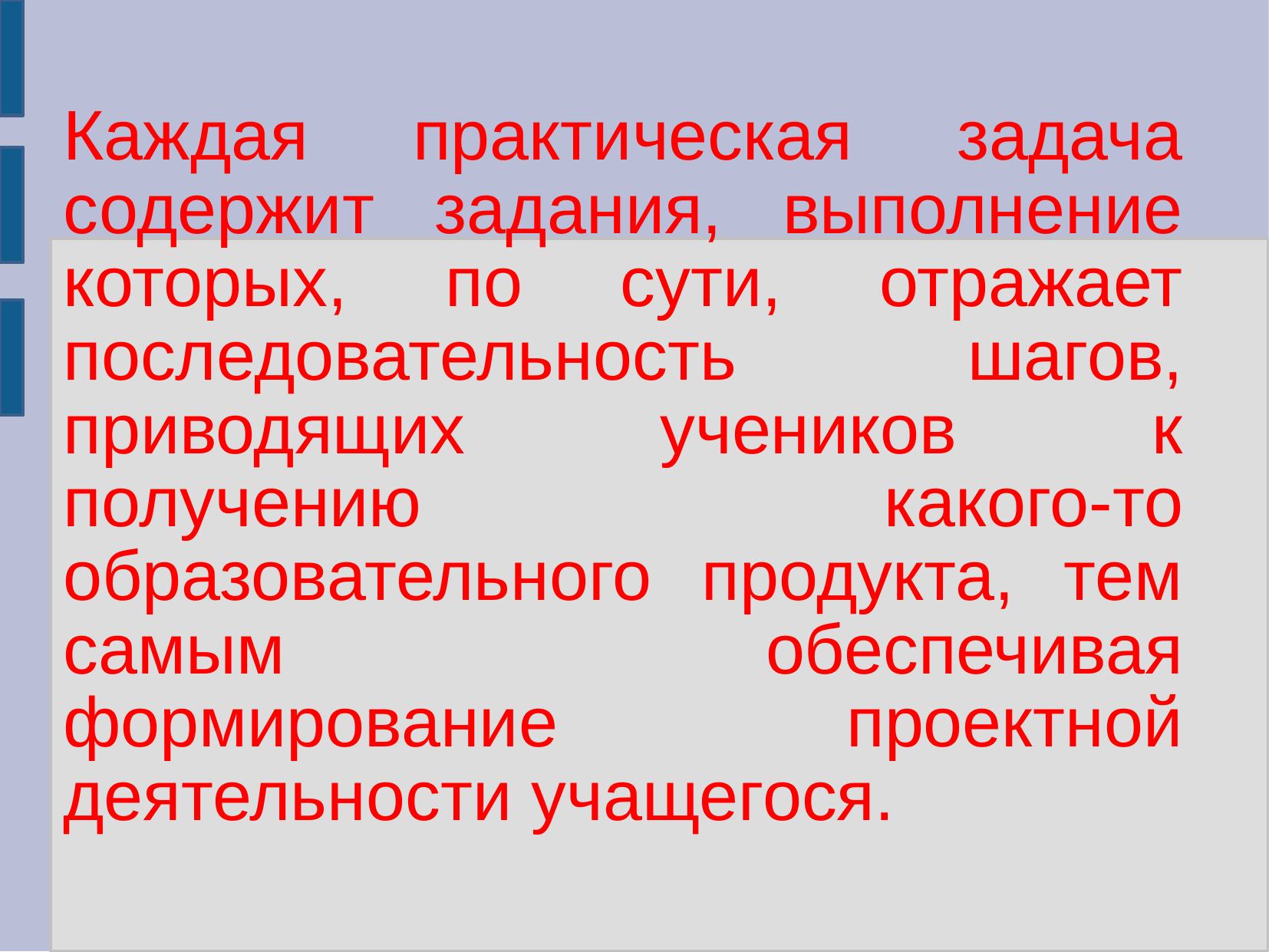

# Каждая практическая задача содержит задания, выполнение которых, по сути, отражает последовательность шагов, приводящих учеников к получению какого-то образовательного продукта, тем самым обеспечивая формирование проектной деятельности учащегося.